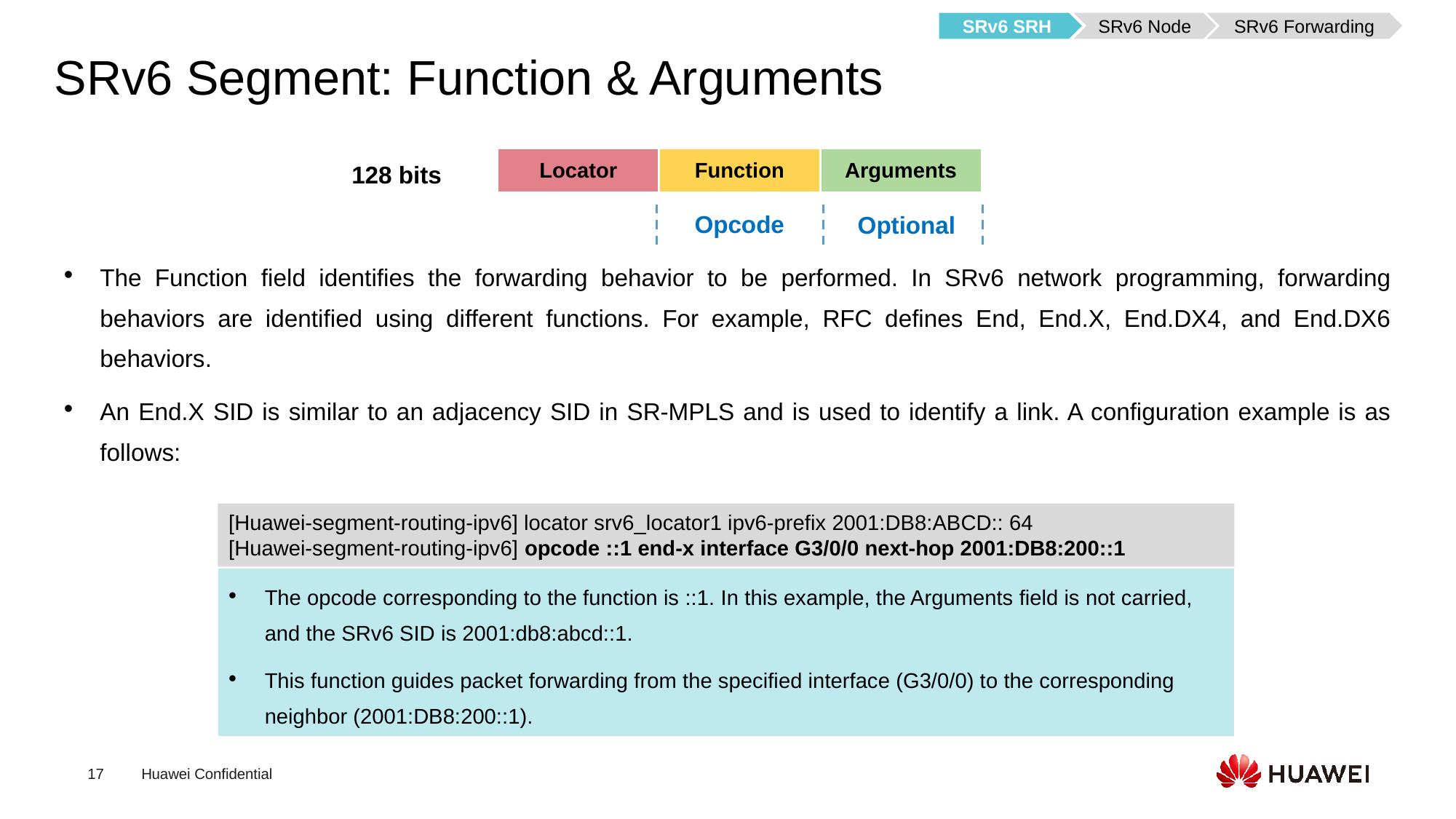

SRv6 SRH
SRv6 Node
SRv6 Forwarding
# SRv6 Segment: Function & Arguments

The Function field identifies the forwarding behavior to be performed. In SRv6 network programming, forwarding behaviors are identified using different functions. For example, RFC defines End, End.X, End.DX4, and End.DX6 behaviors.
An End.X SID is similar to an adjacency SID in SR-MPLS and is used to identify a link. A configuration example is as follows:
| Locator | Function | Arguments |
| --- | --- | --- |
128 bits
Opcode
Optional
[Huawei-segment-routing-ipv6] locator srv6_locator1 ipv6-prefix 2001:DB8:ABCD:: 64
[Huawei-segment-routing-ipv6] opcode ::1 end-x interface G3/0/0 next-hop 2001:DB8:200::1
The opcode corresponding to the function is ::1. In this example, the Arguments field is not carried, and the SRv6 SID is 2001:db8:abcd::1.
This function guides packet forwarding from the specified interface (G3/0/0) to the corresponding neighbor (2001:DB8:200::1).